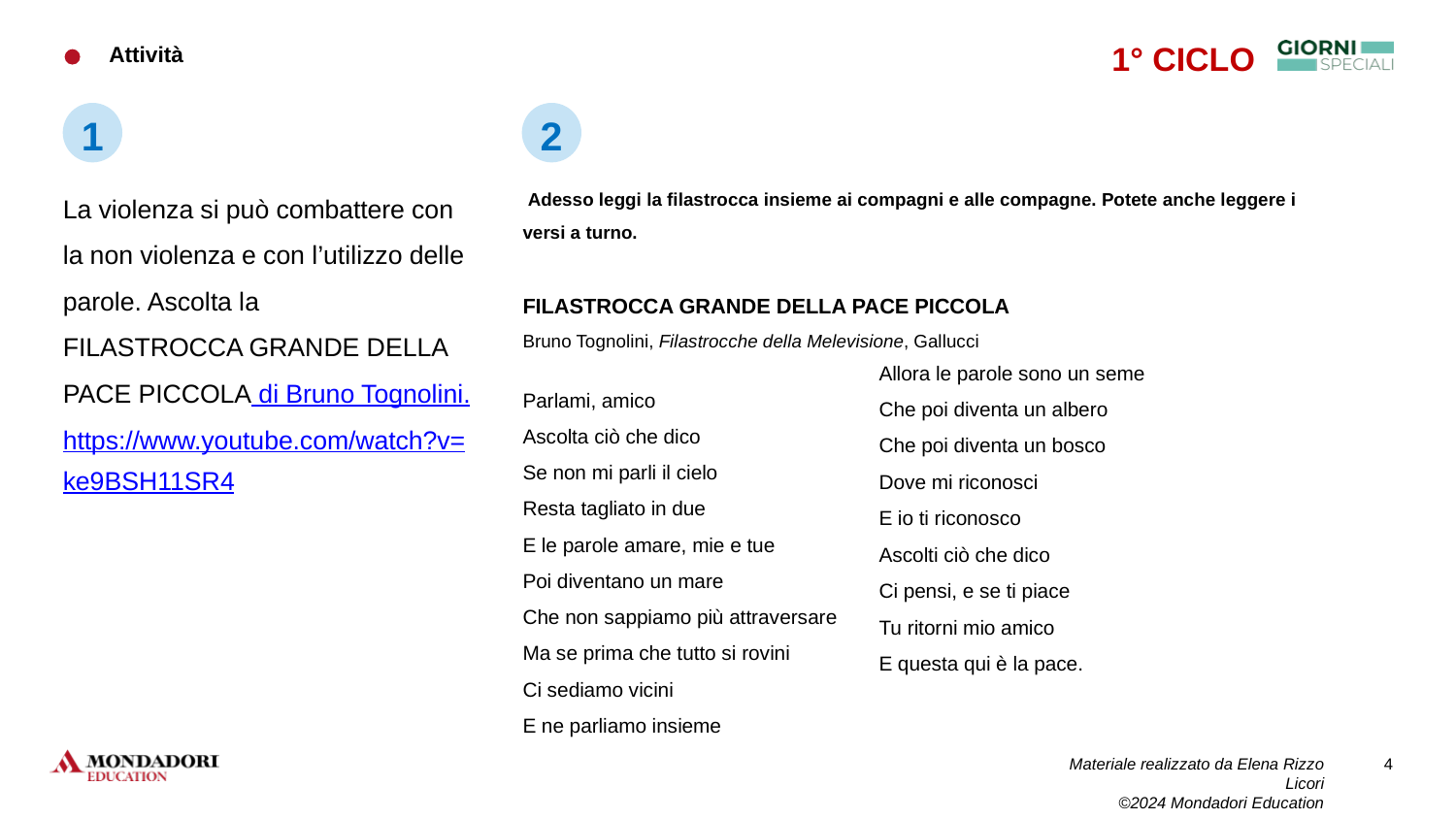

1° CICLO
Attività
1
2
La violenza si può combattere con la non violenza e con l’utilizzo delle parole. Ascolta la
FILASTROCCA GRANDE DELLA PACE PICCOLA di Bruno Tognolini.
https://www.youtube.com/watch?v=ke9BSH11SR4
 Adesso leggi la filastrocca insieme ai compagni e alle compagne. Potete anche leggere i versi a turno.

FILASTROCCA GRANDE DELLA PACE PICCOLA
Bruno Tognolini, Filastrocche della Melevisione, Gallucci

Parlami, amico
Ascolta ciò che dico
Se non mi parli il cielo
Resta tagliato in due
E le parole amare, mie e tue
Poi diventano un mare
Che non sappiamo più attraversare
Ma se prima che tutto si rovini
Ci sediamo vicini
E ne parliamo insieme
Allora le parole sono un seme
Che poi diventa un albero
Che poi diventa un bosco
Dove mi riconosci
E io ti riconosco
Ascolti ciò che dico
Ci pensi, e se ti piace
Tu ritorni mio amico
E questa qui è la pace.
Materiale realizzato da Elena Rizzo Licori
©2024 Mondadori Education
4